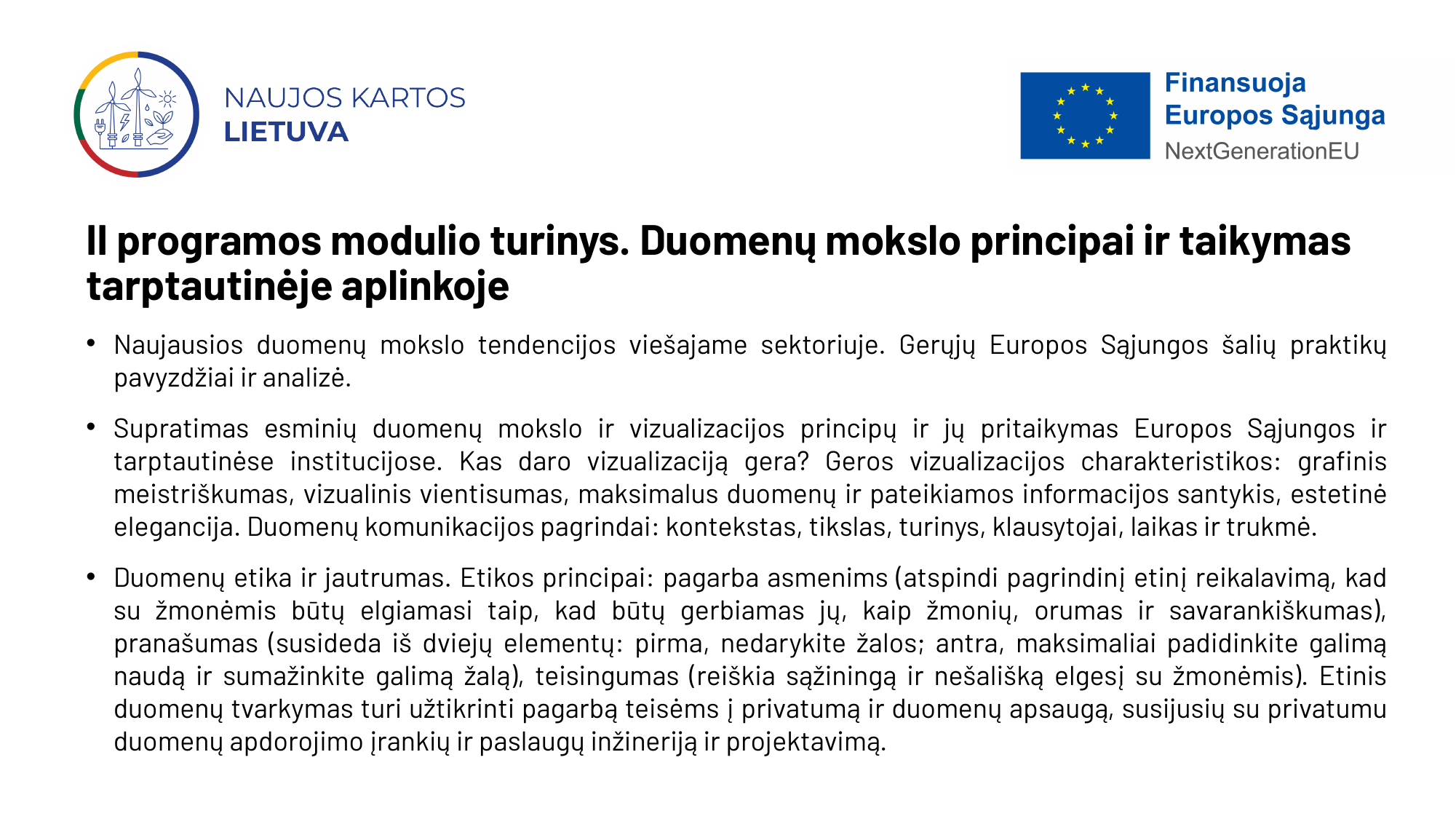

# II programos modulio turinys. Duomenų mokslo principai ir taikymas tarptautinėje aplinkoje
Naujausios duomenų mokslo tendencijos viešajame sektoriuje. Gerųjų Europos Sąjungos šalių praktikų pavyzdžiai ir analizė.
Supratimas esminių duomenų mokslo ir vizualizacijos principų ir jų pritaikymas Europos Sąjungos ir tarptautinėse institucijose. Kas daro vizualizaciją gera? Geros vizualizacijos charakteristikos: grafinis meistriškumas, vizualinis vientisumas, maksimalus duomenų ir pateikiamos informacijos santykis, estetinė elegancija. Duomenų komunikacijos pagrindai: kontekstas, tikslas, turinys, klausytojai, laikas ir trukmė.
Duomenų etika ir jautrumas. Etikos principai: pagarba asmenims (atspindi pagrindinį etinį reikalavimą, kad su žmonėmis būtų elgiamasi taip, kad būtų gerbiamas jų, kaip žmonių, orumas ir savarankiškumas), pranašumas (susideda iš dviejų elementų: pirma, nedarykite žalos; antra, maksimaliai padidinkite galimą naudą ir sumažinkite galimą žalą), teisingumas (reiškia sąžiningą ir nešališką elgesį su žmonėmis). Etinis duomenų tvarkymas turi užtikrinti pagarbą teisėms į privatumą ir duomenų apsaugą, susijusių su privatumu duomenų apdorojimo įrankių ir paslaugų inžineriją ir projektavimą.